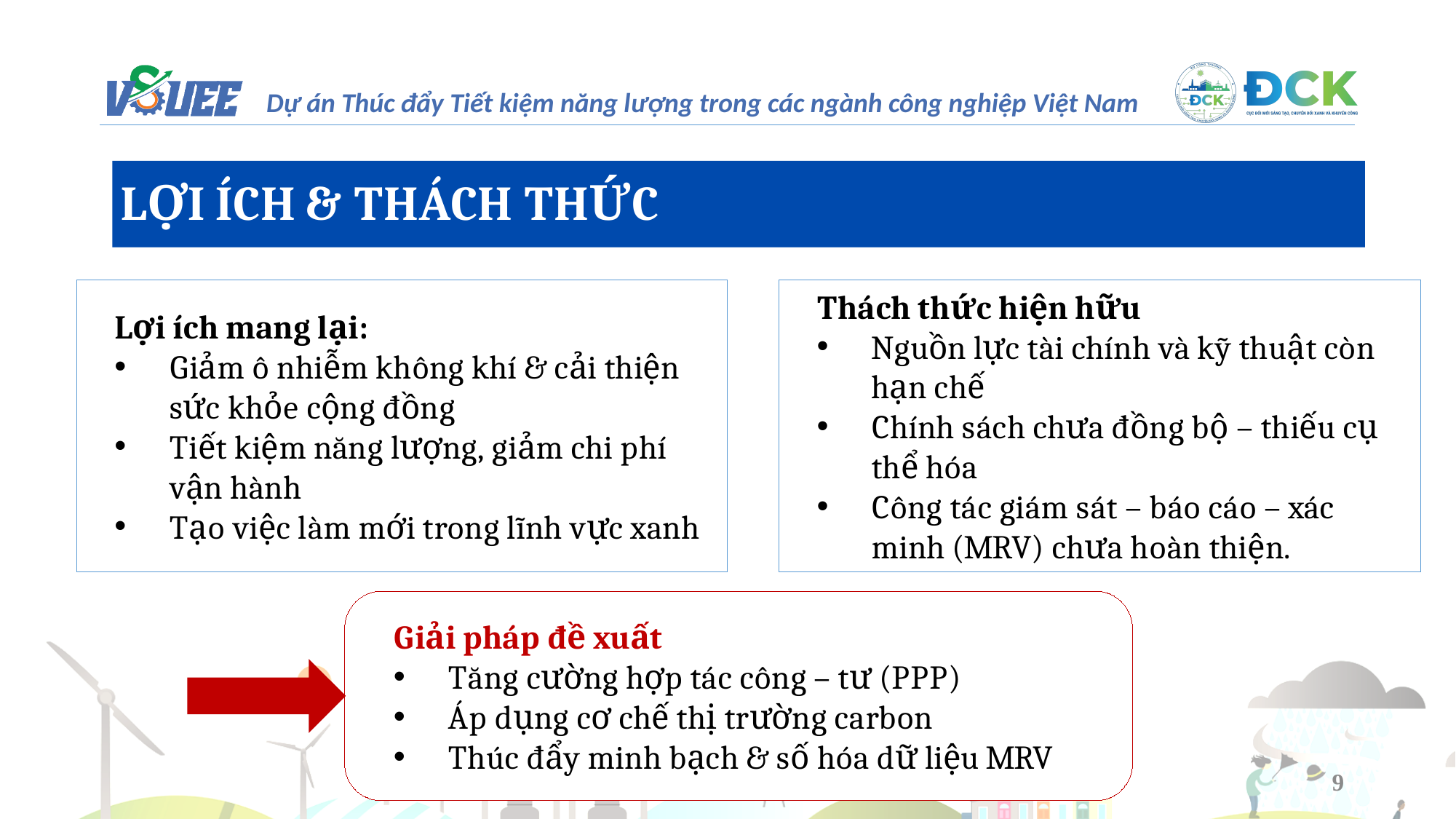

LỢI ÍCH & THÁCH THỨC
Lợi ích mang lại:
Giảm ô nhiễm không khí & cải thiện sức khỏe cộng đồng
Tiết kiệm năng lượng, giảm chi phí vận hành
Tạo việc làm mới trong lĩnh vực xanh
Thách thức hiện hữu
Nguồn lực tài chính và kỹ thuật còn hạn chế
Chính sách chưa đồng bộ – thiếu cụ thể hóa
Công tác giám sát – báo cáo – xác minh (MRV) chưa hoàn thiện.
Giải pháp đề xuất
Tăng cường hợp tác công – tư (PPP)
Áp dụng cơ chế thị trường carbon
Thúc đẩy minh bạch & số hóa dữ liệu MRV

9